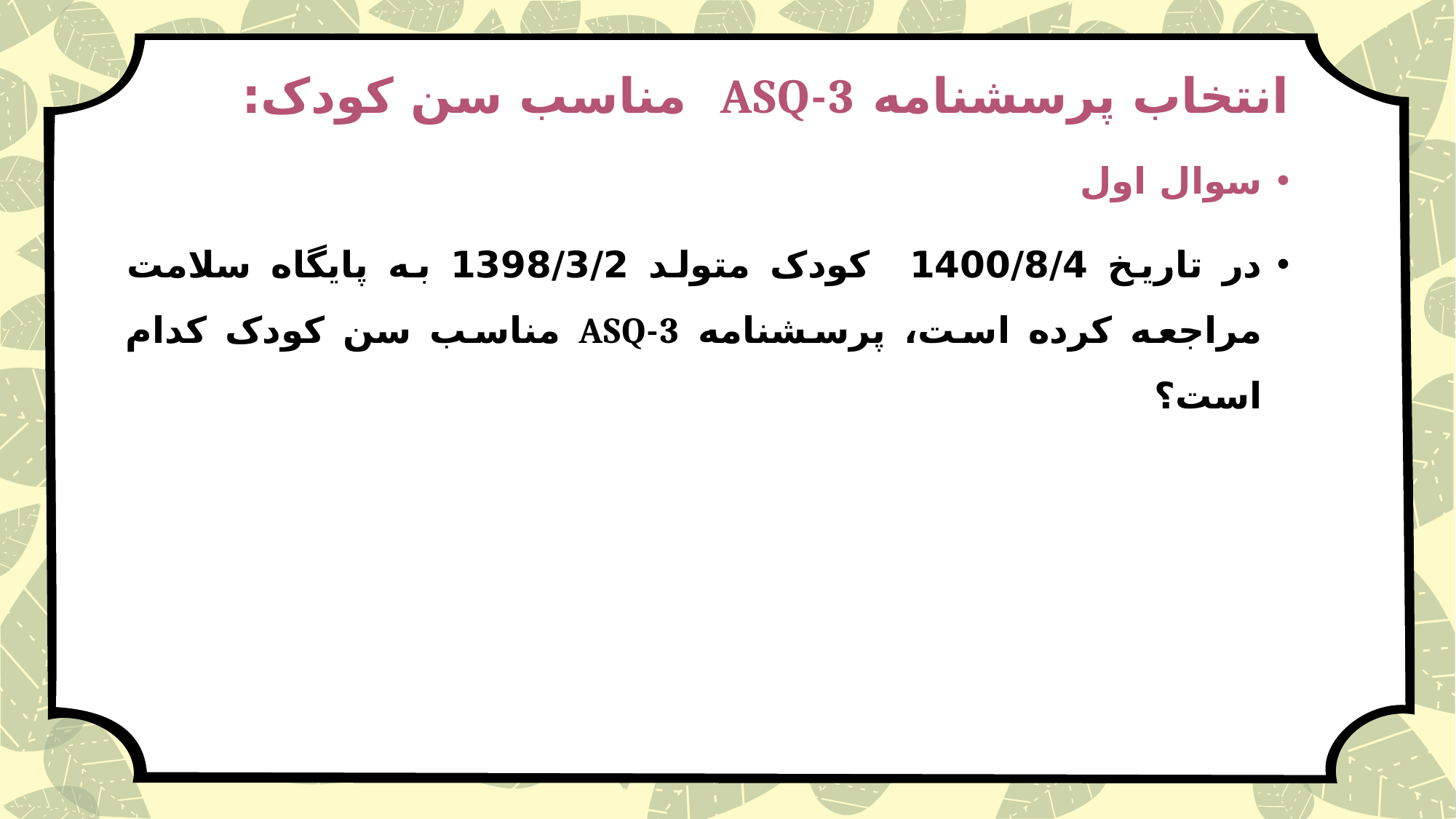

# انتخاب پرسشنامه ASQ-3  مناسب سن کودک:
سوال اول
در تاریخ 1400/8/4  کودک متولد 1398/3/2 به پایگاه سلامت مراجعه کرده است، پرسشنامه ASQ-3 مناسب سن کودک کدام است؟